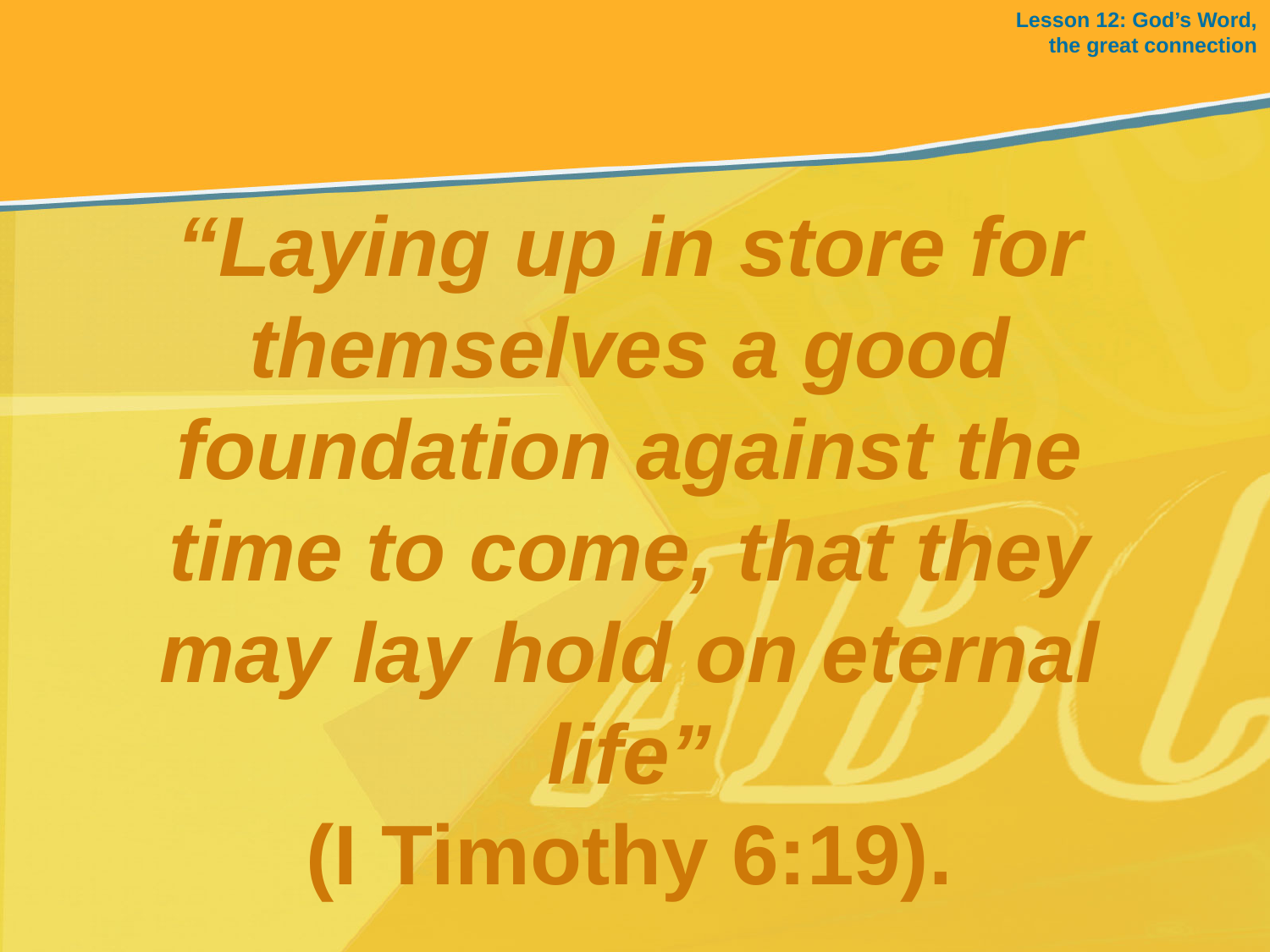

Lesson 12: God’s Word, the great connection
“Laying up in store for themselves a good foundation against the time to come, that they may lay hold on eternal life”
(I Timothy 6:19).